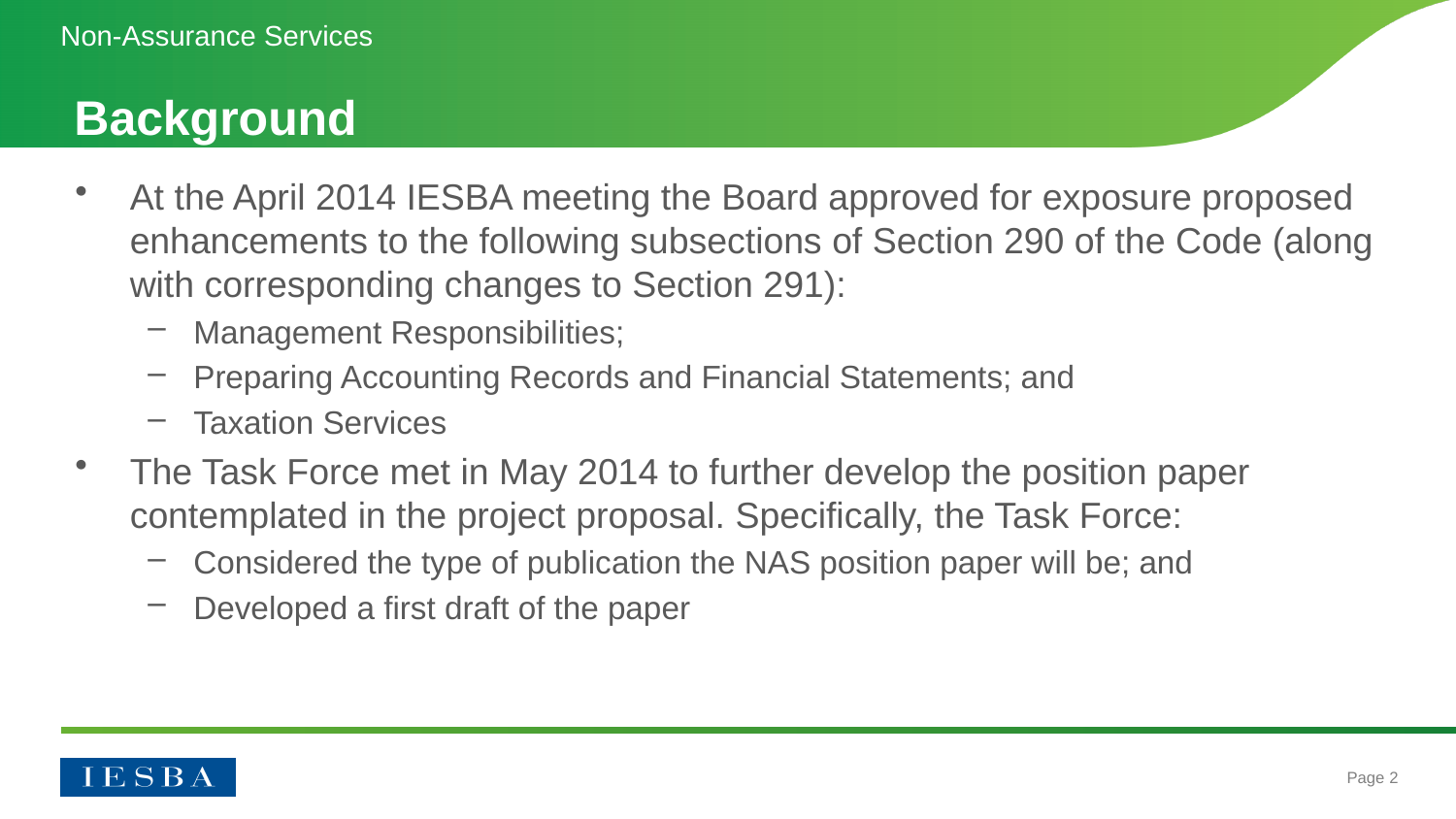

Non-Assurance Services

# Background
At the April 2014 IESBA meeting the Board approved for exposure proposed enhancements to the following subsections of Section 290 of the Code (along with corresponding changes to Section 291):
Management Responsibilities;
Preparing Accounting Records and Financial Statements; and
Taxation Services
The Task Force met in May 2014 to further develop the position paper contemplated in the project proposal. Specifically, the Task Force:
Considered the type of publication the NAS position paper will be; and
Developed a first draft of the paper